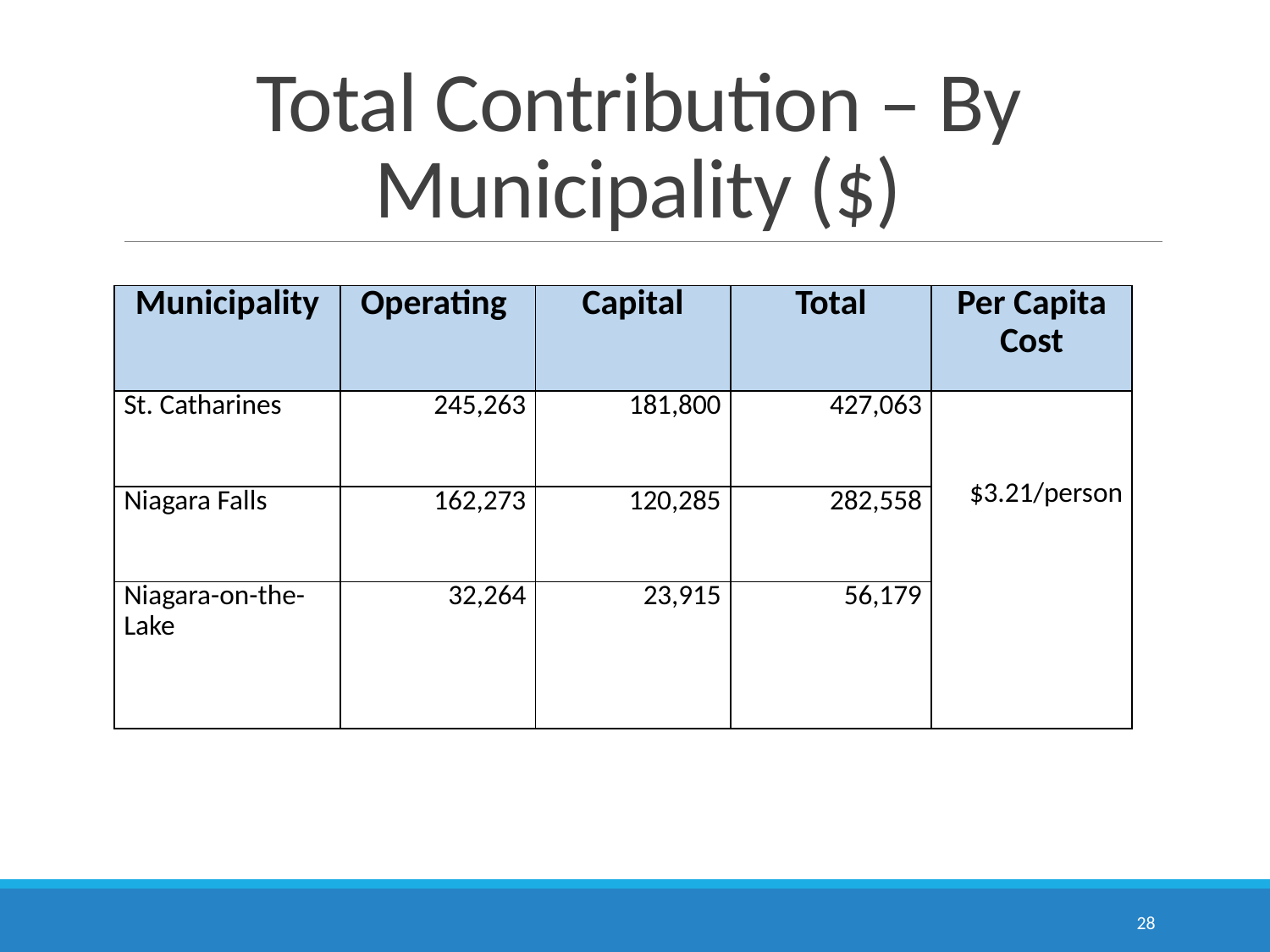

# Total Contribution – By Municipality ($)
| Municipality | Operating | Capital | Total | Per Capita Cost |
| --- | --- | --- | --- | --- |
| St. Catharines | 245,263 | 181,800 | 427,063 | $3.21/person |
| Niagara Falls | 162,273 | 120,285 | 282,558 |  |
| Niagara-on-the-Lake | 32,264 | 23,915 | 56,179 |  |
28